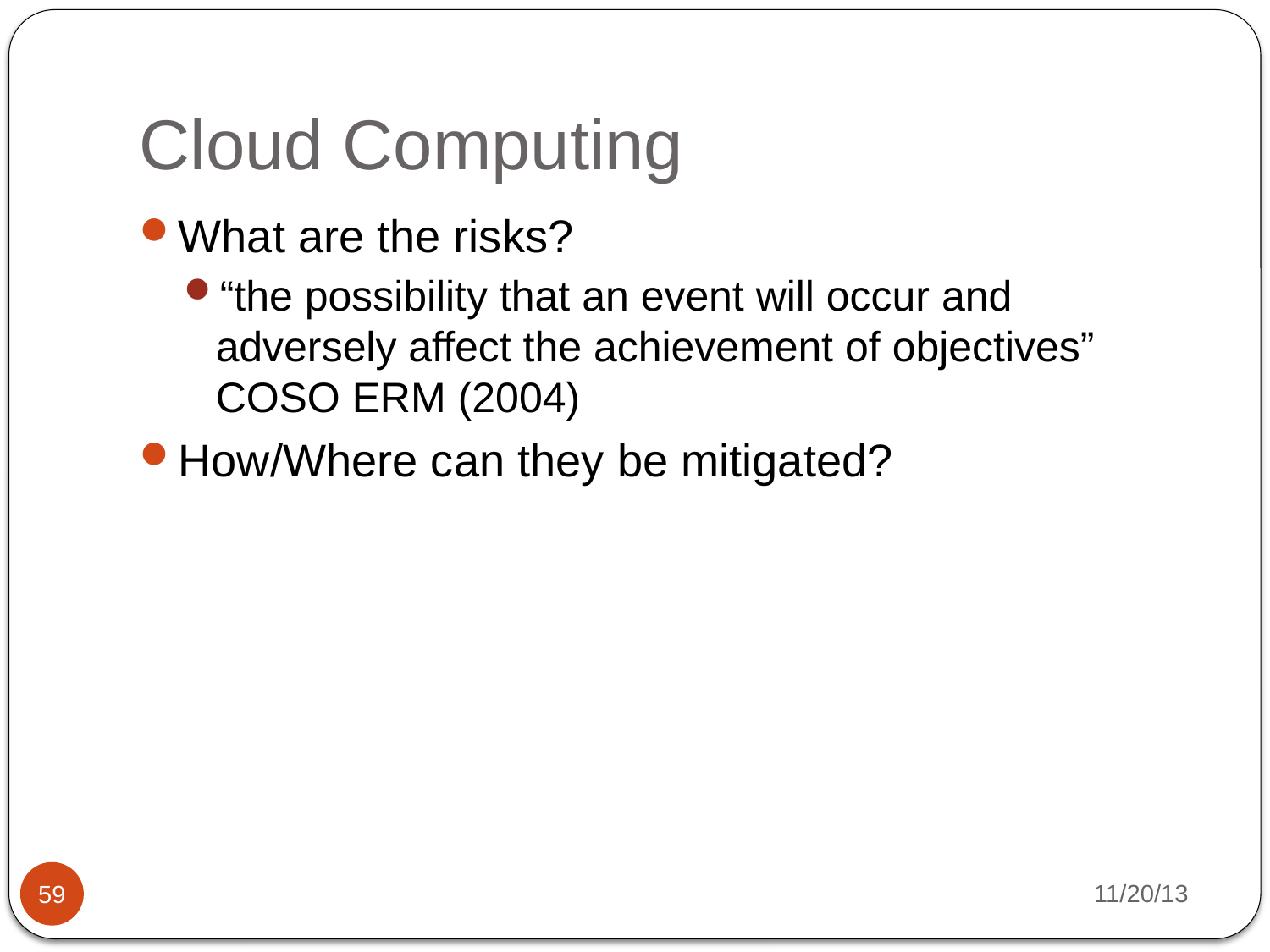

# Cloud Computing
What are the risks?
“the possibility that an event will occur and adversely affect the achievement of objectives” COSO ERM (2004)
How/Where can they be mitigated?

11/20/13
59